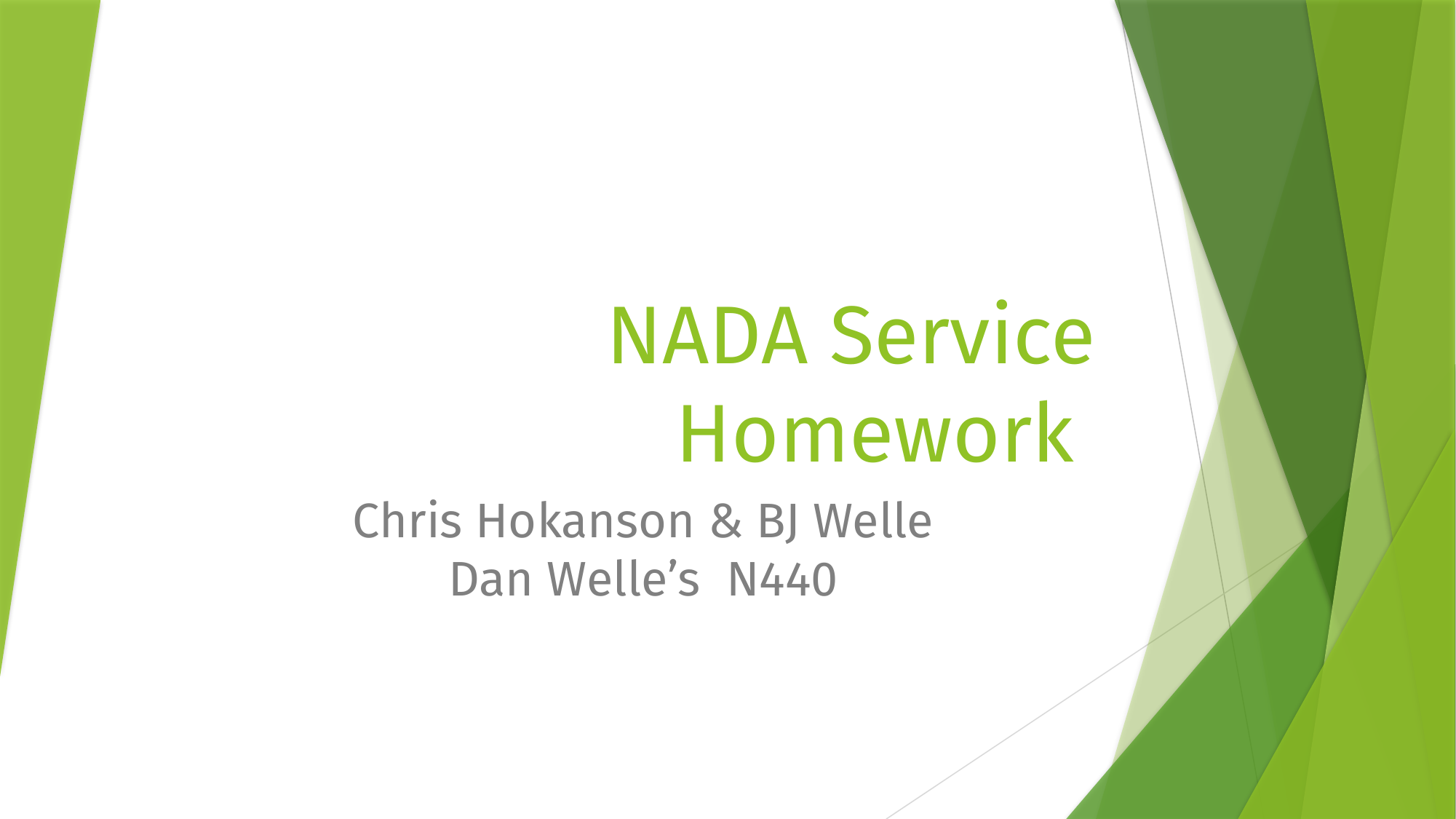

# NADA Service Homework
Chris Hokanson & BJ Welle
Dan Welle’s  N440